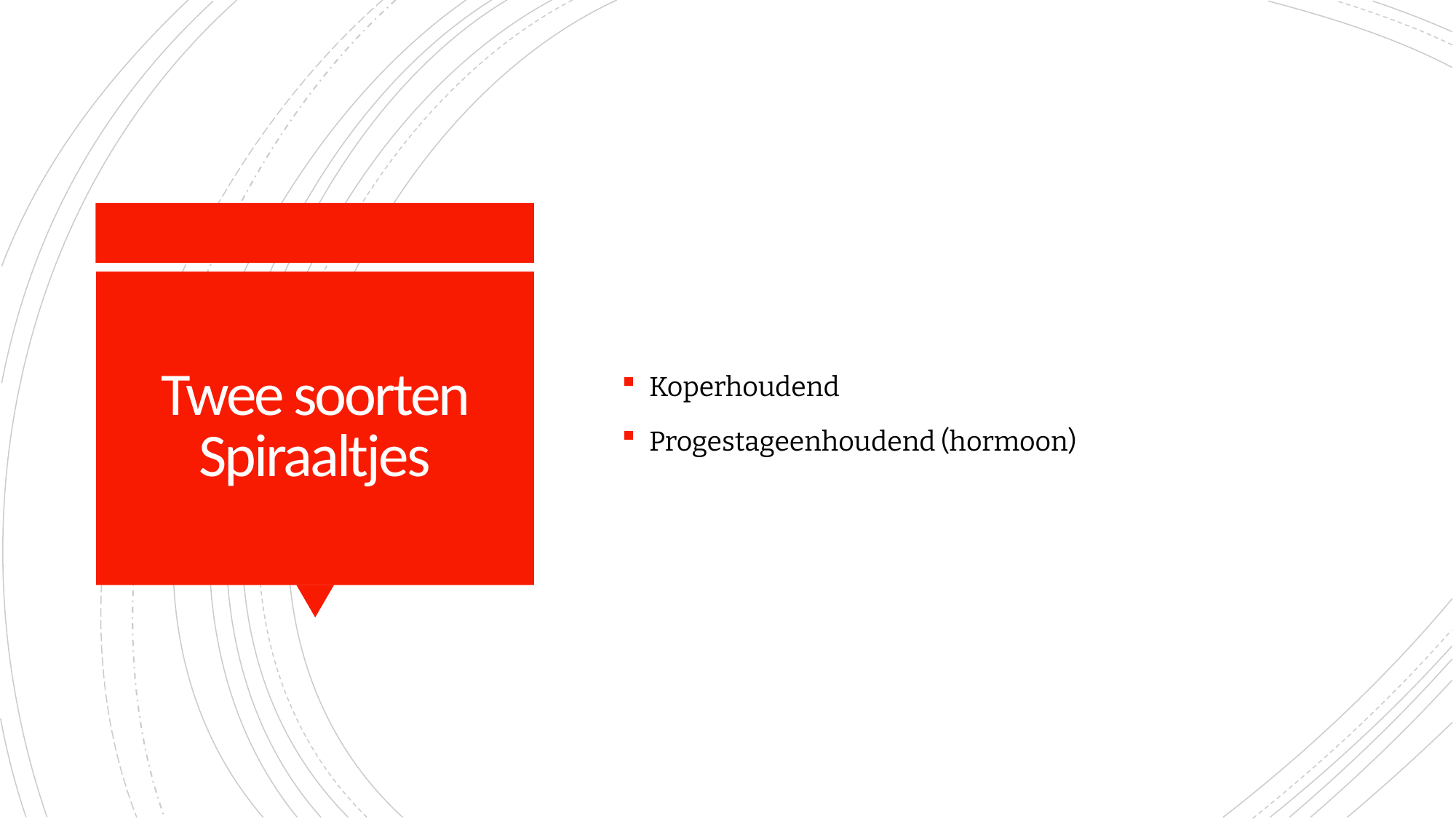

Koperhoudend
Progestageenhoudend (hormoon)
# Twee soorten Spiraaltjes